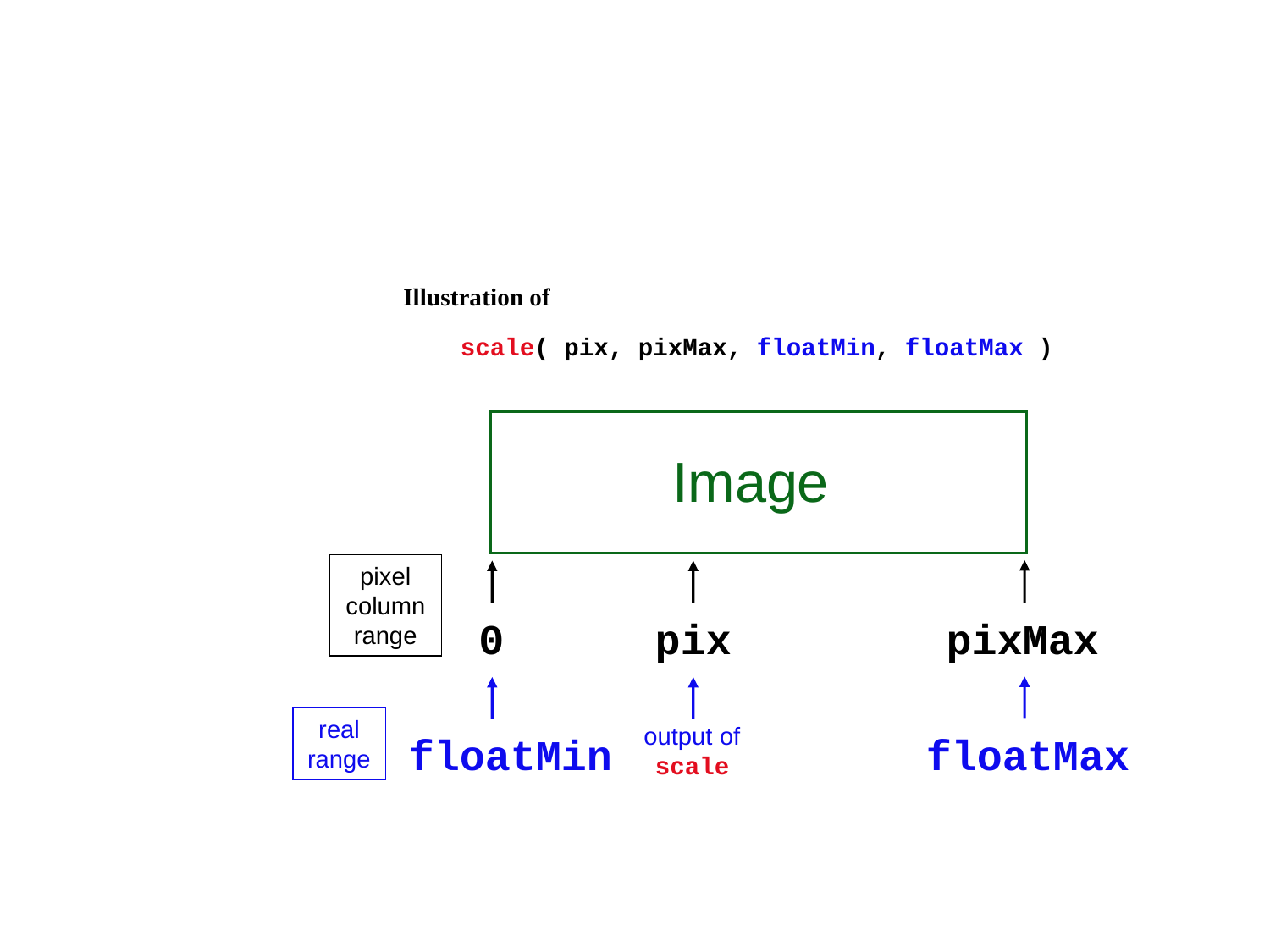

Illustration of
scale( pix, pixMax, floatMin, floatMax )

Image
pixel column range

0
pix
pixMax

real range
output of scale
floatMin
floatMax